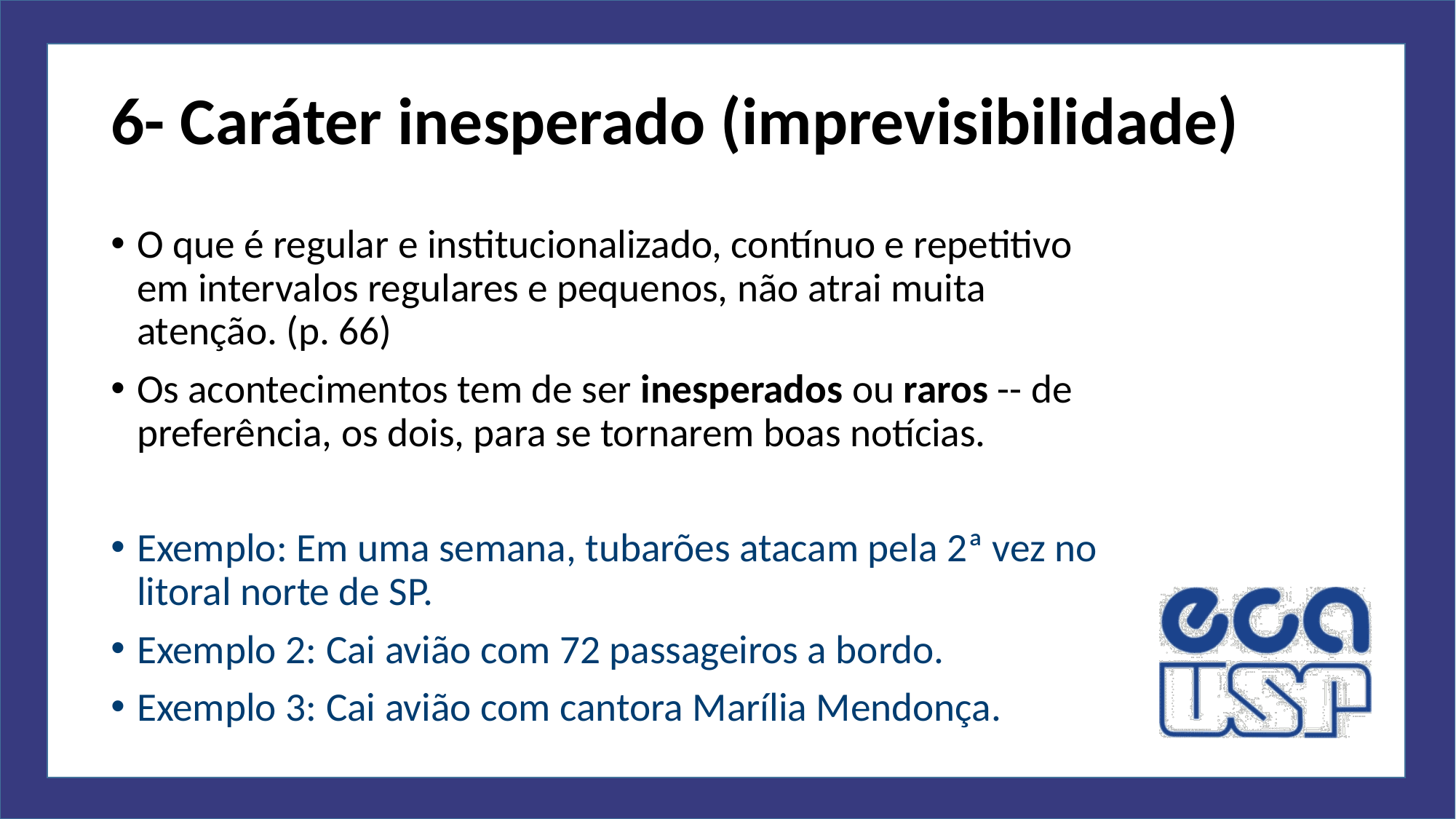

# 6- Caráter inesperado (imprevisibilidade)
O que é regular e institucionalizado, contínuo e repetitivo em intervalos regulares e pequenos, não atrai muita atenção. (p. 66)
Os acontecimentos tem de ser inesperados ou raros -- de preferência, os dois, para se tornarem boas notícias.

Exemplo: Em uma semana, tubarões atacam pela 2ª vez no litoral norte de SP.
Exemplo 2: Cai avião com 72 passageiros a bordo.
Exemplo 3: Cai avião com cantora Marília Mendonça.